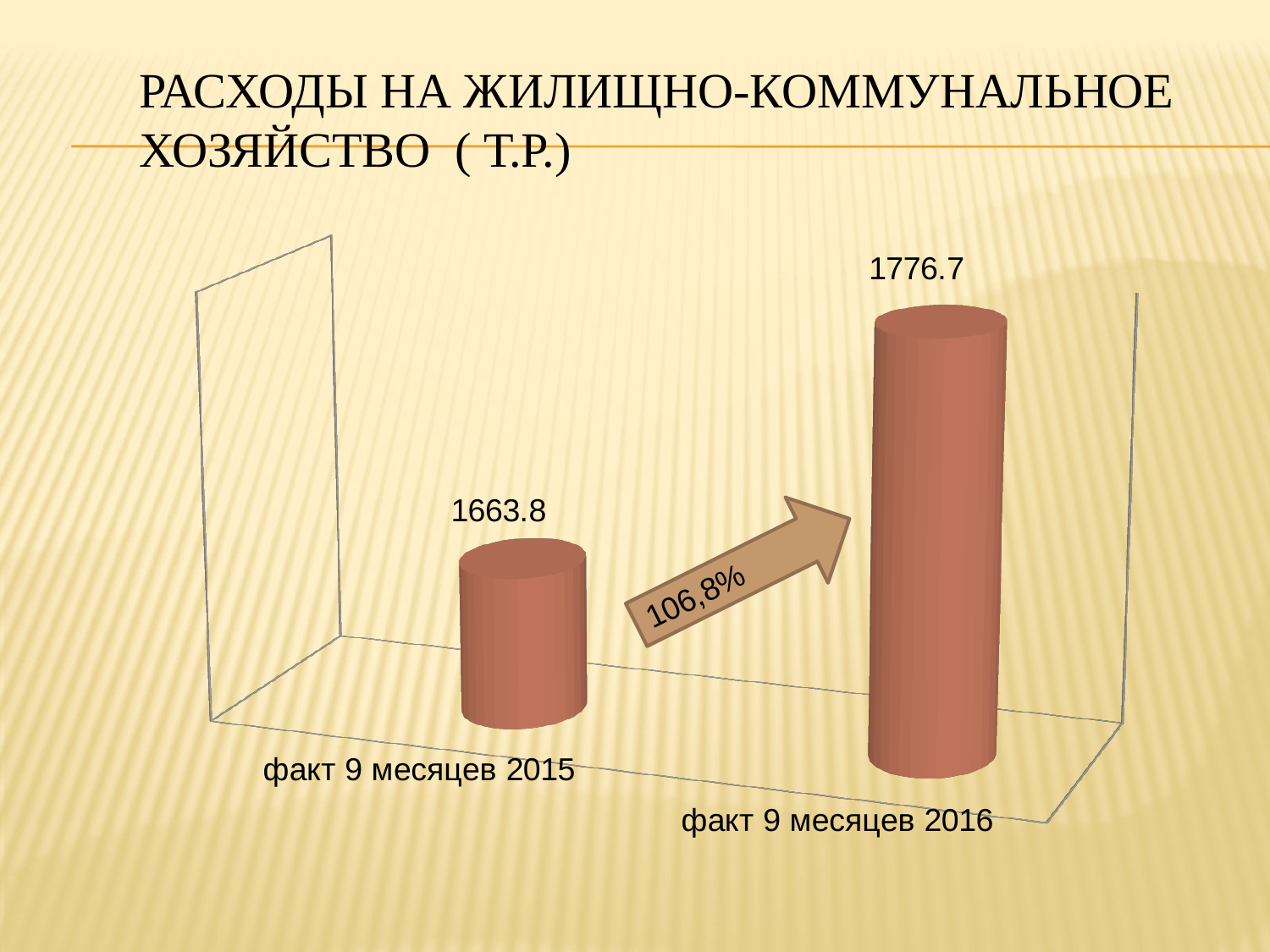

# РАСХОДЫ НА ЖИЛИЩНО-КОММУНАЛЬНОЕ ХОЗЯЙСТВО  ( т.р.)

[unsupported chart]